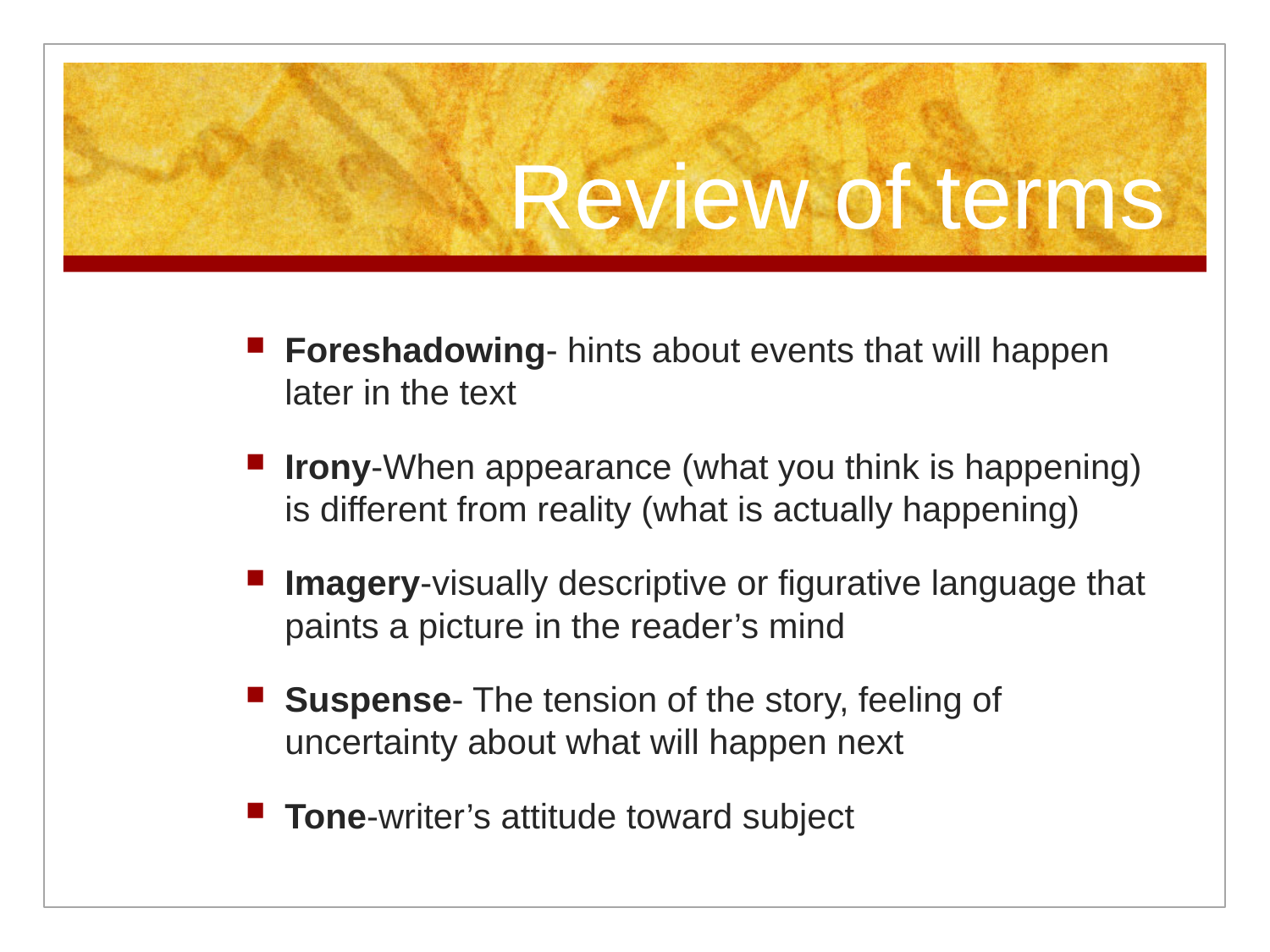

# Review of terms

Foreshadowing- hints about events that will happen later in the text
Irony-When appearance (what you think is happening) is different from reality (what is actually happening)
Imagery-visually descriptive or figurative language that paints a picture in the reader’s mind
Suspense- The tension of the story, feeling of uncertainty about what will happen next
Tone-writer’s attitude toward subject